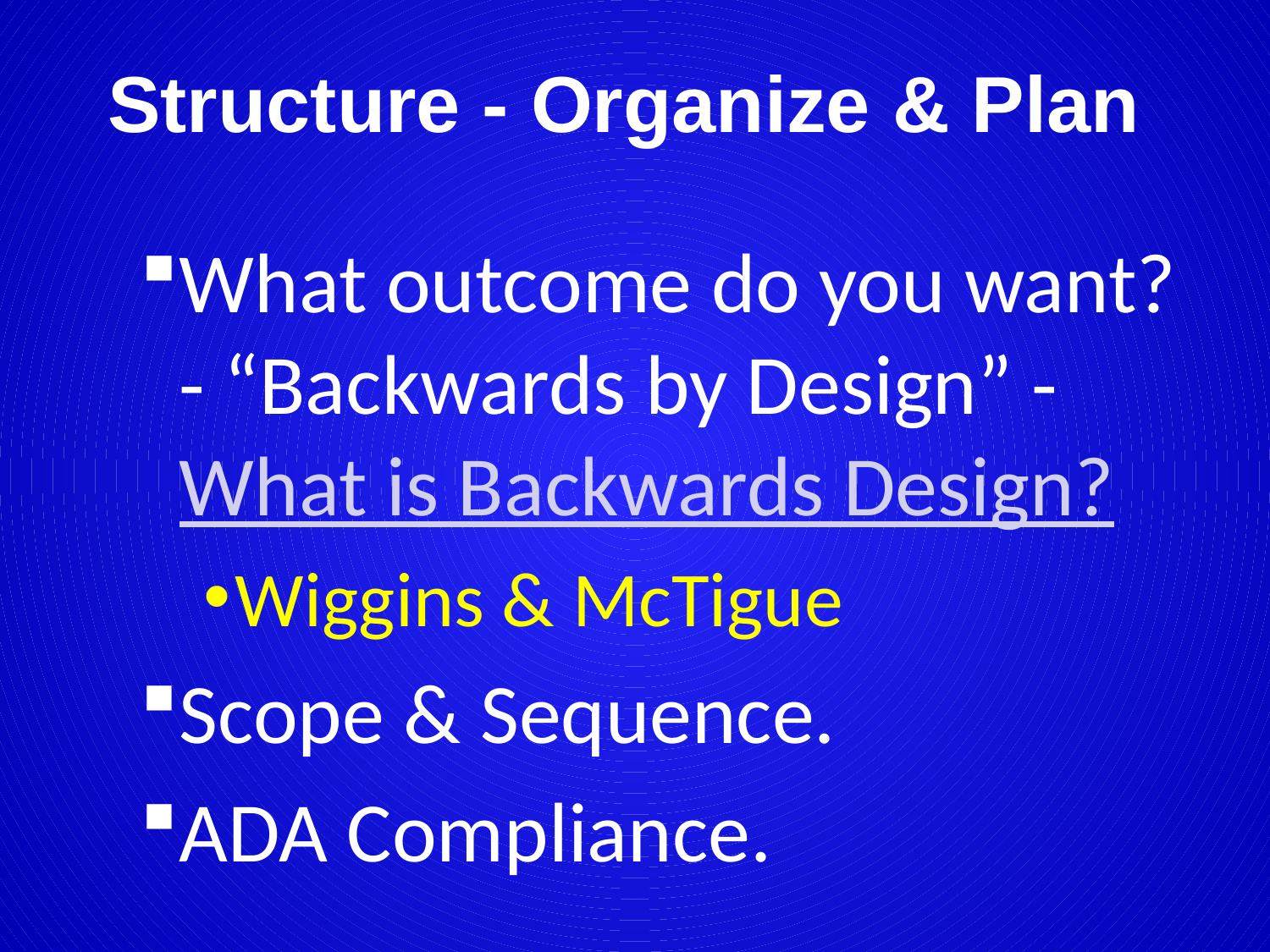

# Structure - Organize & Plan
What outcome do you want? - “Backwards by Design” - What is Backwards Design?
Wiggins & McTigue
Scope & Sequence.
ADA Compliance.